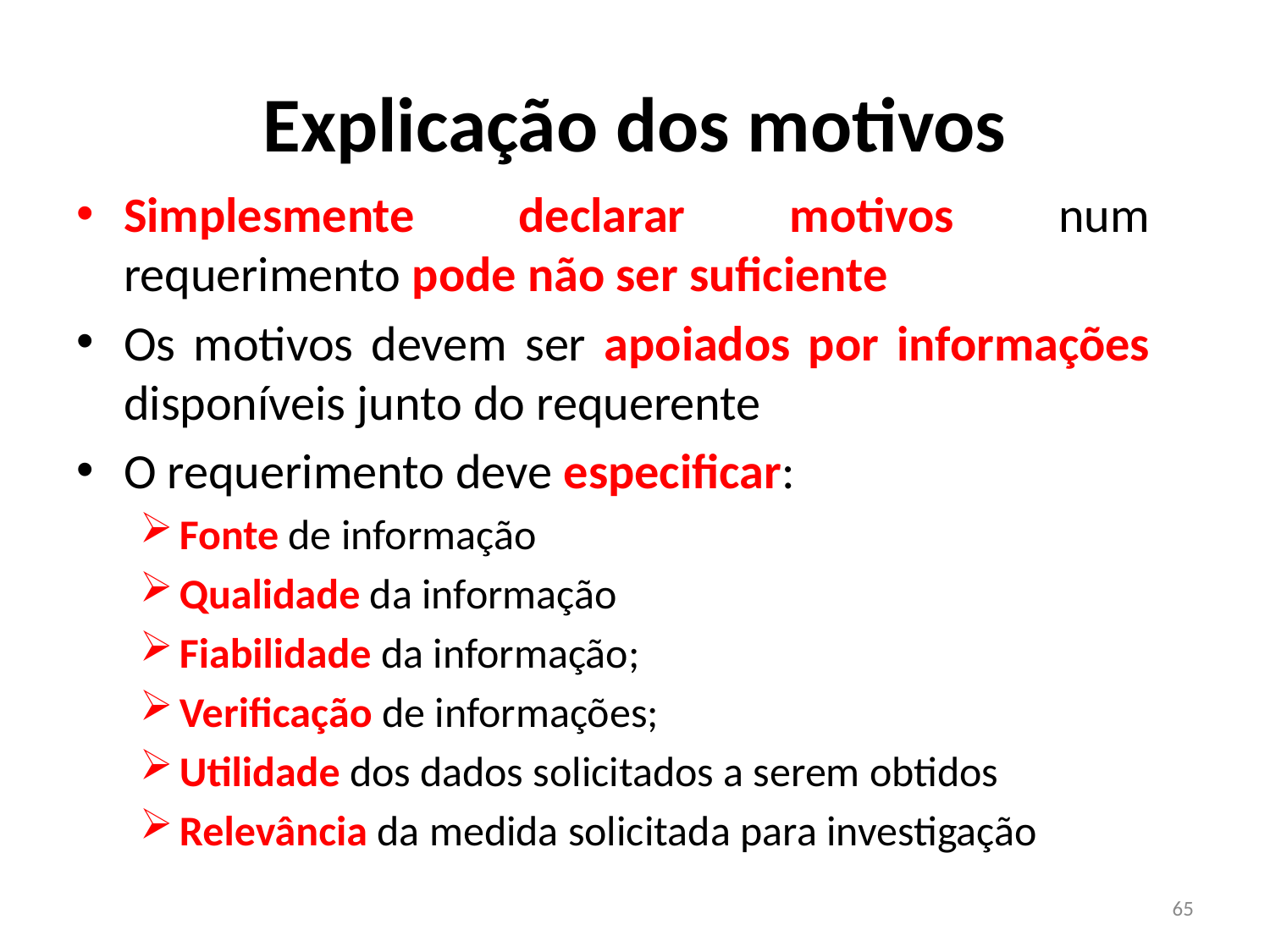

# Explicação dos motivos
Simplesmente declarar motivos num requerimento pode não ser suficiente
Os motivos devem ser apoiados por informações disponíveis junto do requerente
O requerimento deve especificar:
Fonte de informação
Qualidade da informação
Fiabilidade da informação;
Verificação de informações;
Utilidade dos dados solicitados a serem obtidos
Relevância da medida solicitada para investigação
65